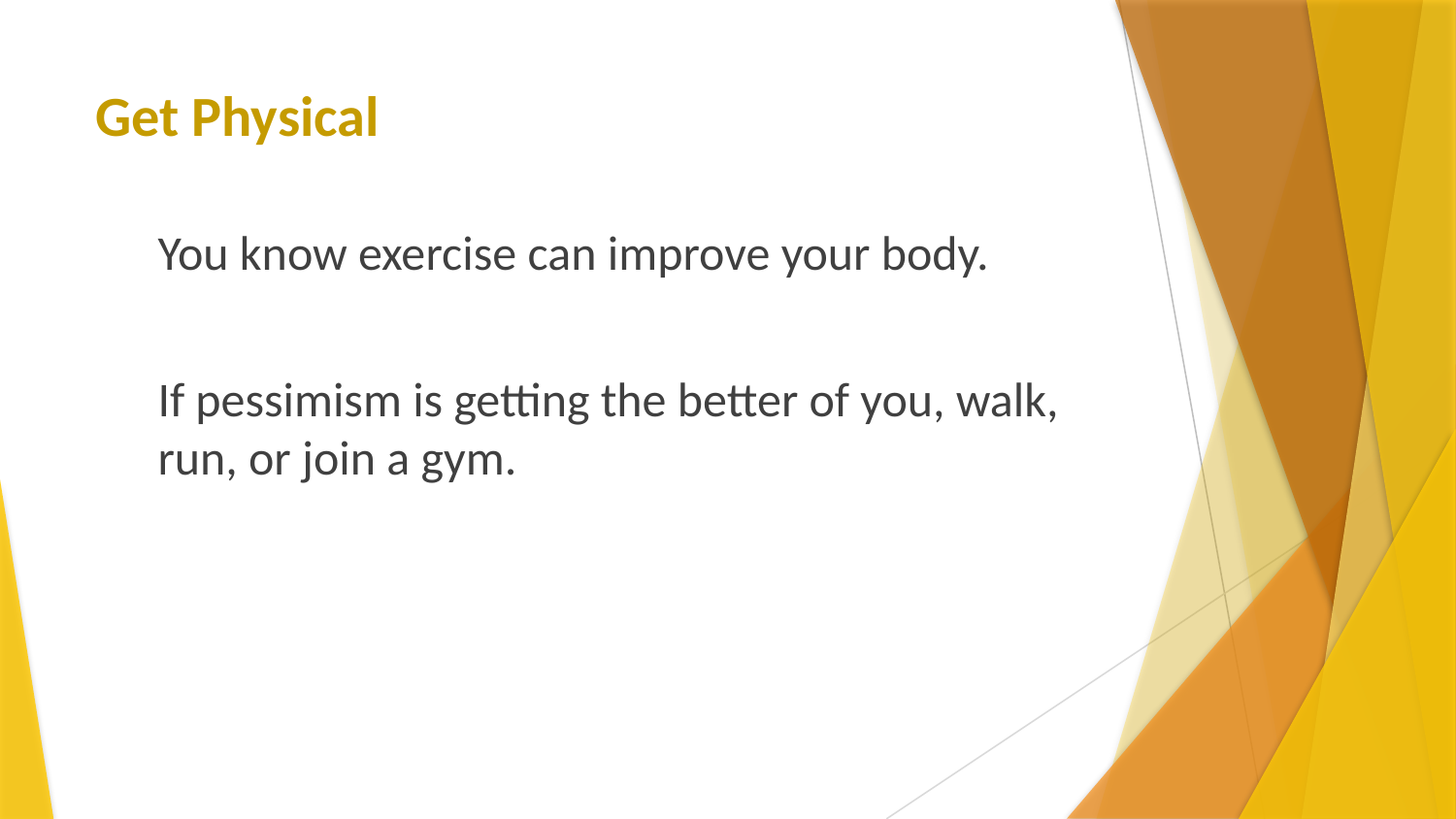

# Get Physical
You know exercise can improve your body.

If pessimism is getting the better of you, walk, run, or join a gym.